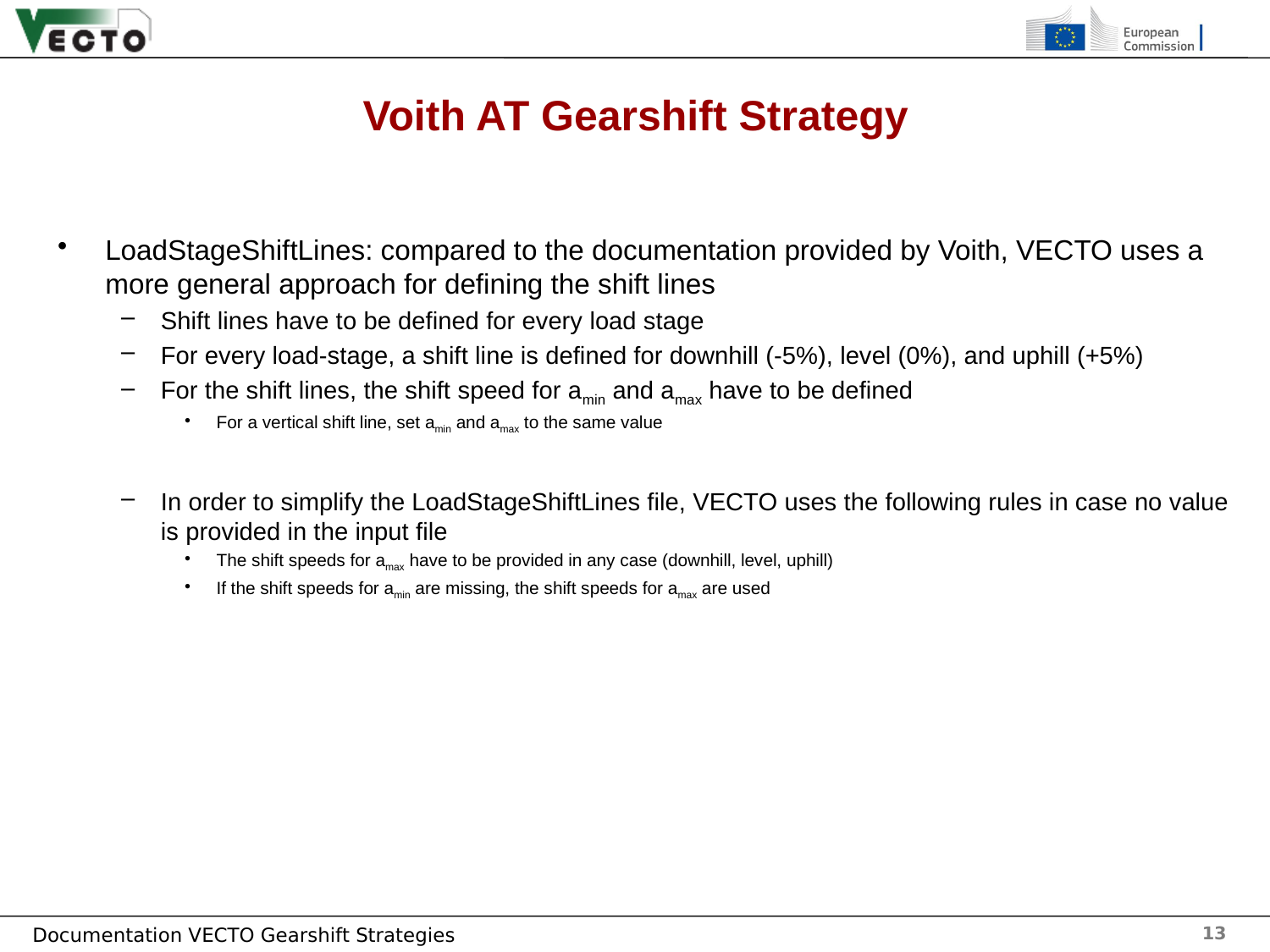

# Voith AT Gearshift Strategy
LoadStageShiftLines: compared to the documentation provided by Voith, VECTO uses a more general approach for defining the shift lines
Shift lines have to be defined for every load stage
For every load-stage, a shift line is defined for downhill (-5%), level (0%), and uphill (+5%)
For the shift lines, the shift speed for amin and amax have to be defined
For a vertical shift line, set amin and amax to the same value

In order to simplify the LoadStageShiftLines file, VECTO uses the following rules in case no value is provided in the input file
The shift speeds for amax have to be provided in any case (downhill, level, uphill)
If the shift speeds for amin are missing, the shift speeds for amax are used